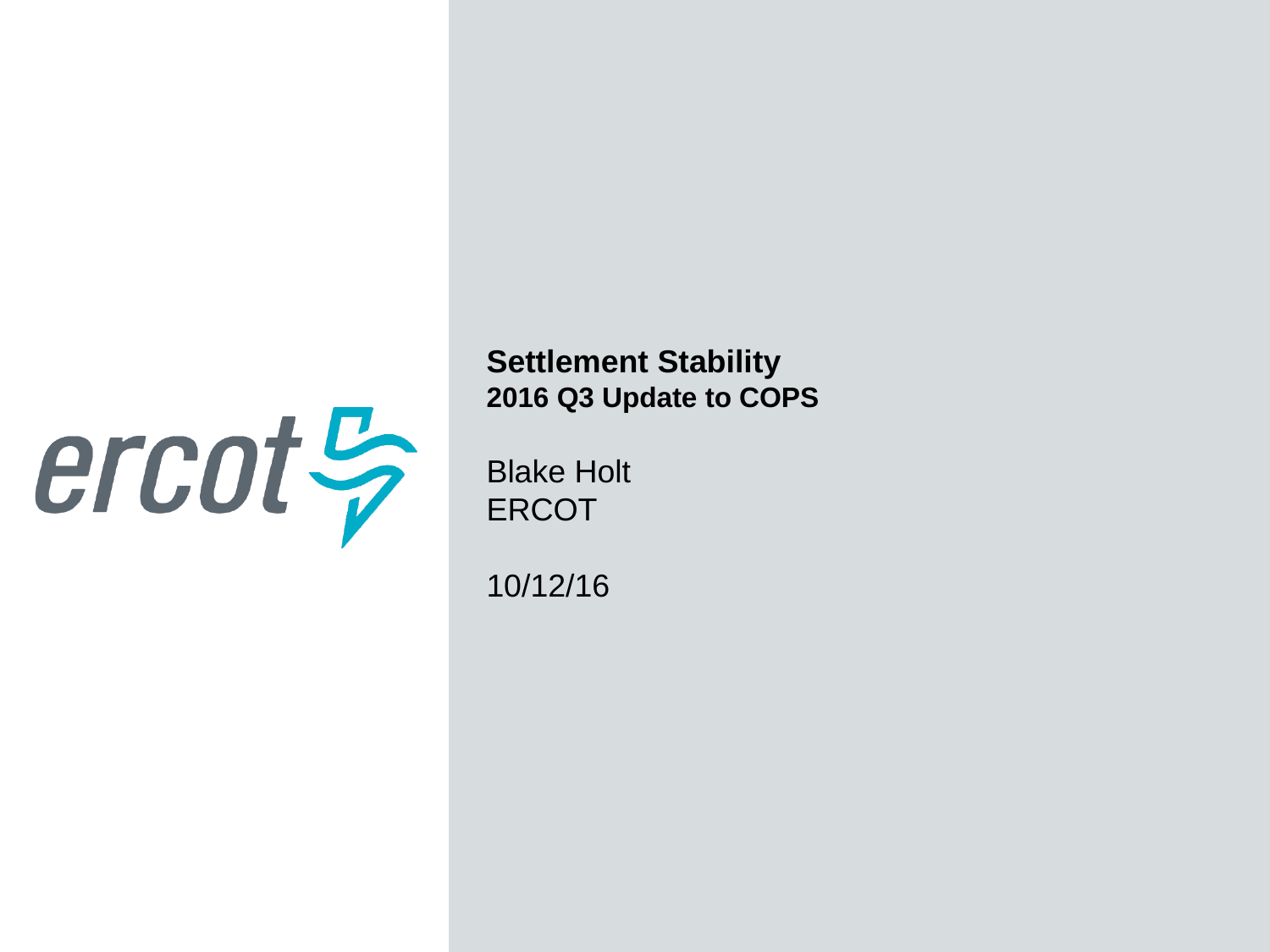

Settlement Stability
2016 Q3 Update to COPS

Blake Holt
ERCOT

10/12/16